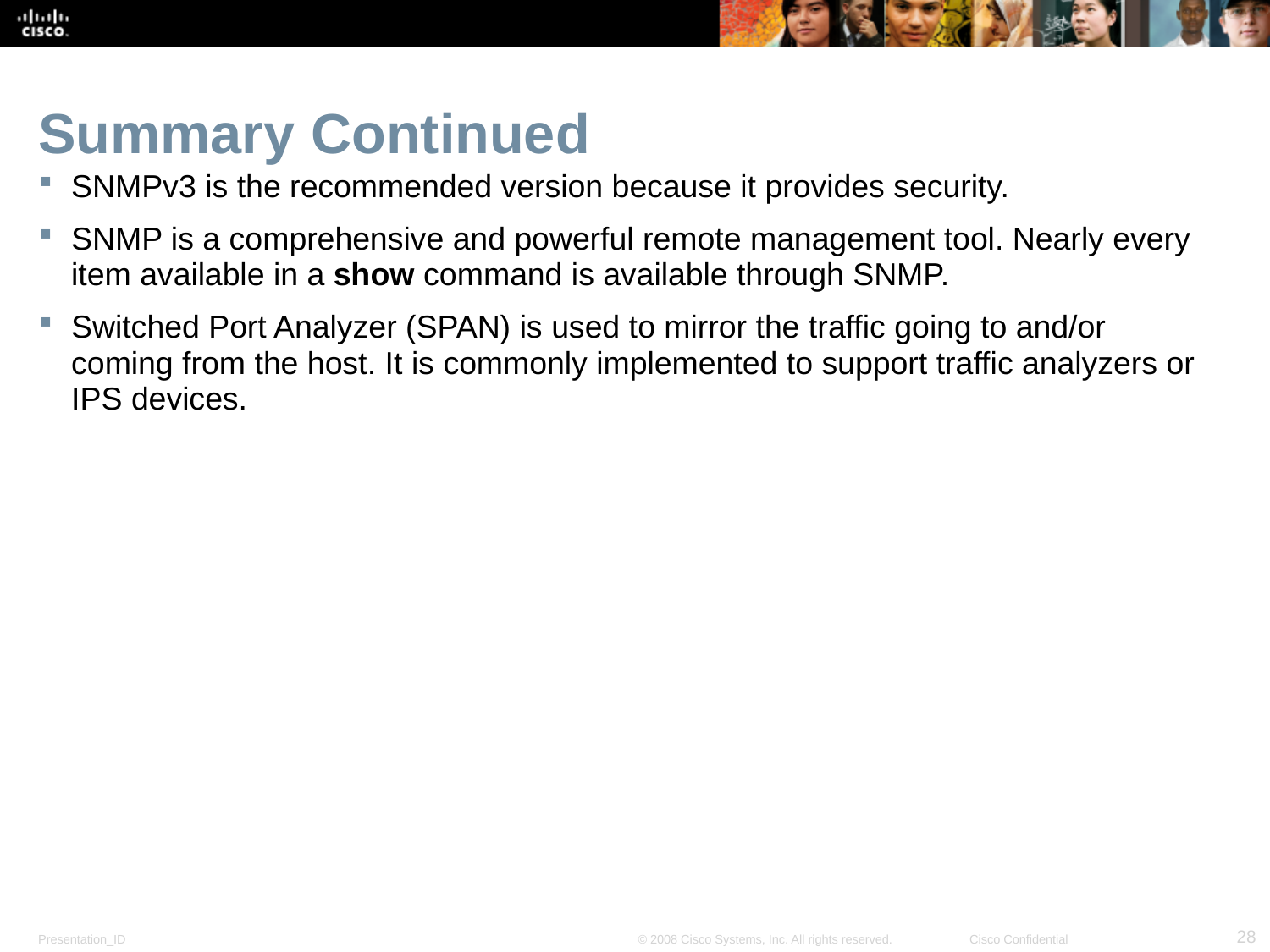

# Summary Continued
SNMPv3 is the recommended version because it provides security.
SNMP is a comprehensive and powerful remote management tool. Nearly every item available in a show command is available through SNMP.
Switched Port Analyzer (SPAN) is used to mirror the traffic going to and/or coming from the host. It is commonly implemented to support traffic analyzers or IPS devices.